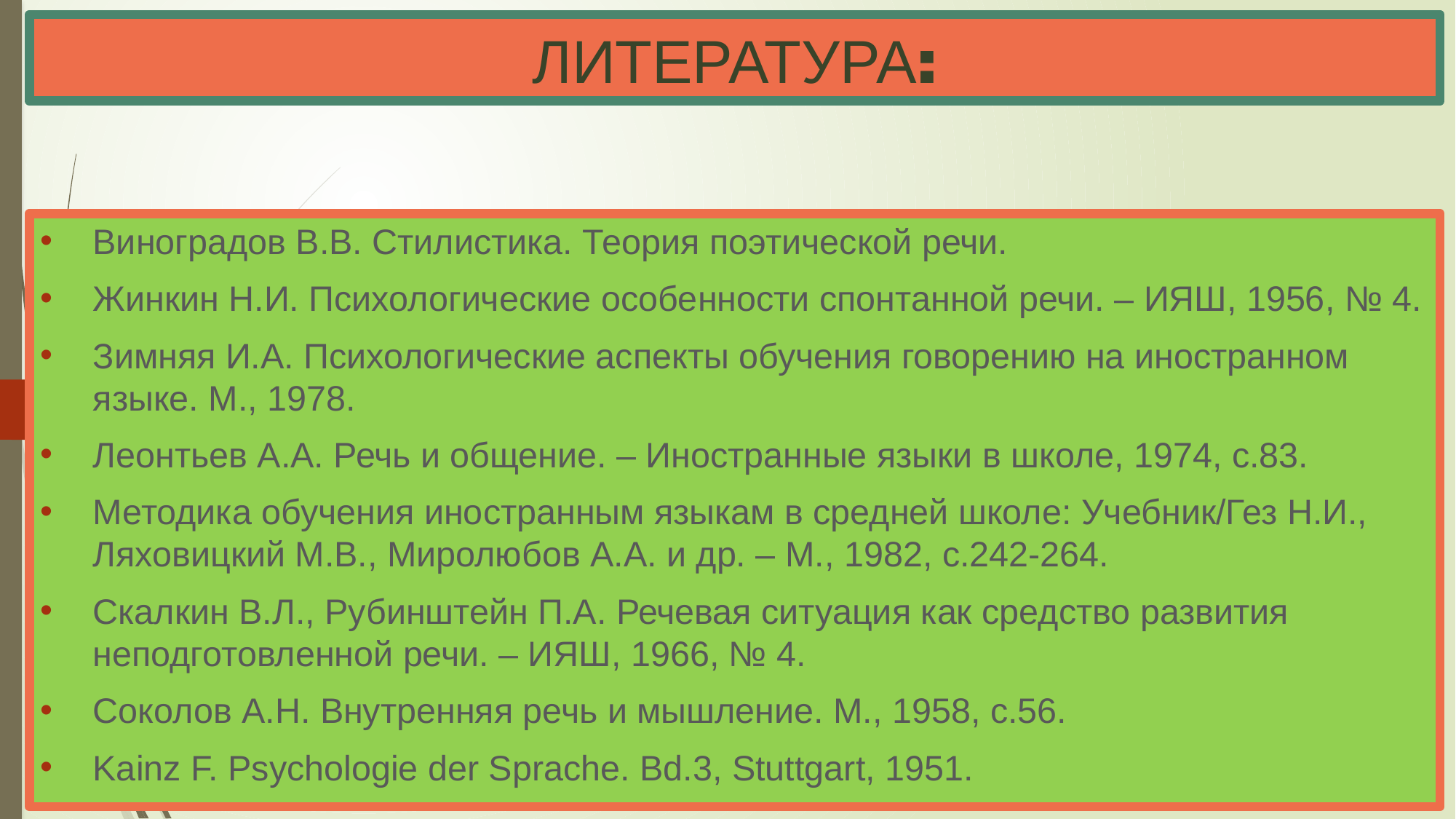

# ЛИТЕРАТУРА:
Виноградов В.В. Стилистика. Теория поэтической речи.
Жинкин Н.И. Психологические особенности спонтанной речи. – ИЯШ, 1956, № 4.
Зимняя И.А. Психологические аспекты обучения говорению на иностранном языке. М., 1978.
Леонтьев А.А. Речь и общение. – Иностранные языки в школе, 1974, с.83.
Методика обучения иностранным языкам в средней школе: Учебник/Гез Н.И., Ляховицкий М.В., Миролюбов А.А. и др. – М., 1982, с.242-264.
Скалкин В.Л., Рубинштейн П.А. Речевая ситуация как средство развития неподготовленной речи. – ИЯШ, 1966, № 4.
Соколов А.Н. Внутренняя речь и мышление. М., 1958, с.56.
Kainz F. Psychologie der Sprache. Bd.3, Stuttgart, 1951.